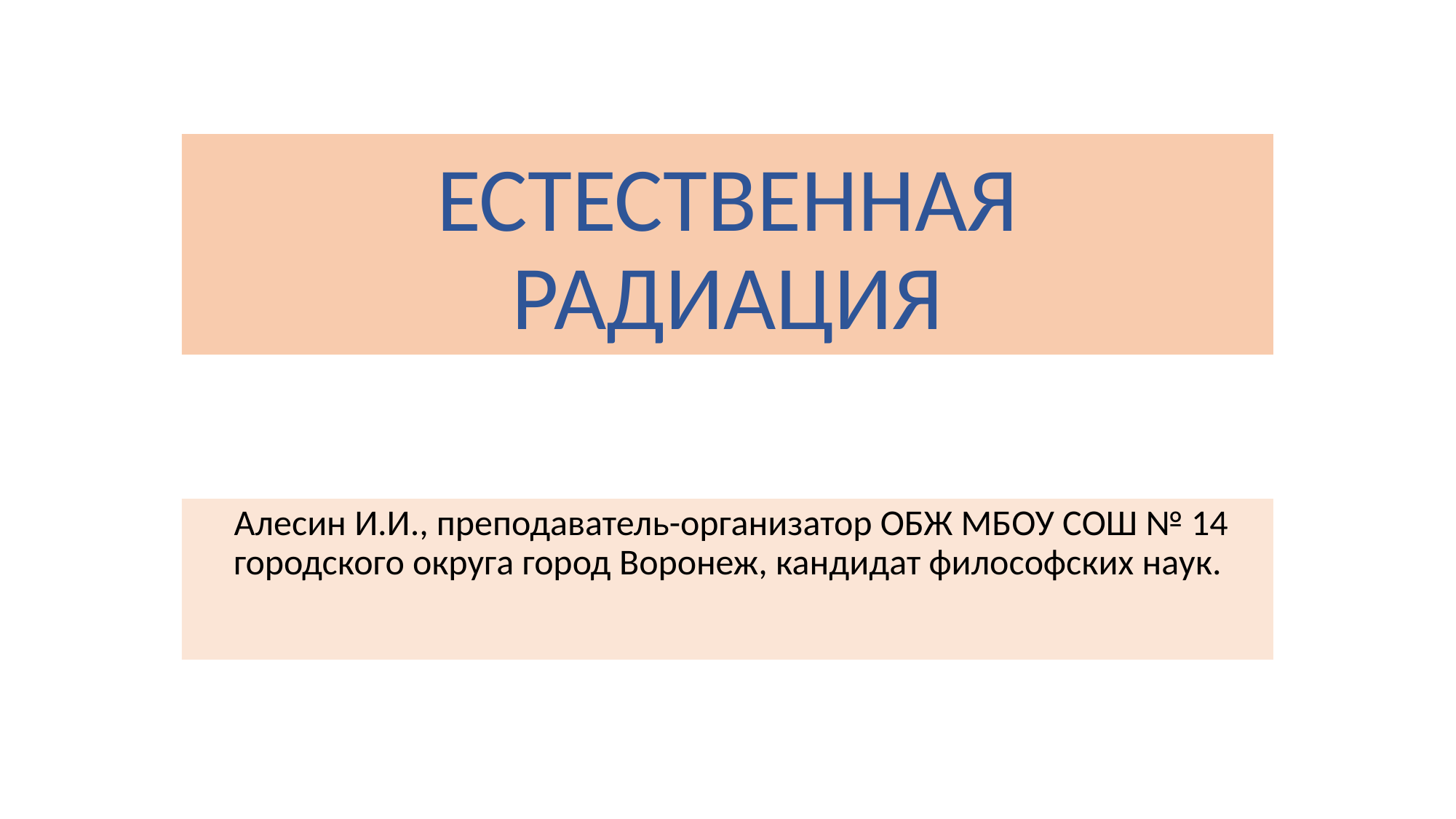

# ЕСТЕСТВЕННАЯ РАДИАЦИЯ
 Алесин И.И., преподаватель-организатор ОБЖ МБОУ СОШ № 14 городского округа город Воронеж, кандидат философских наук.